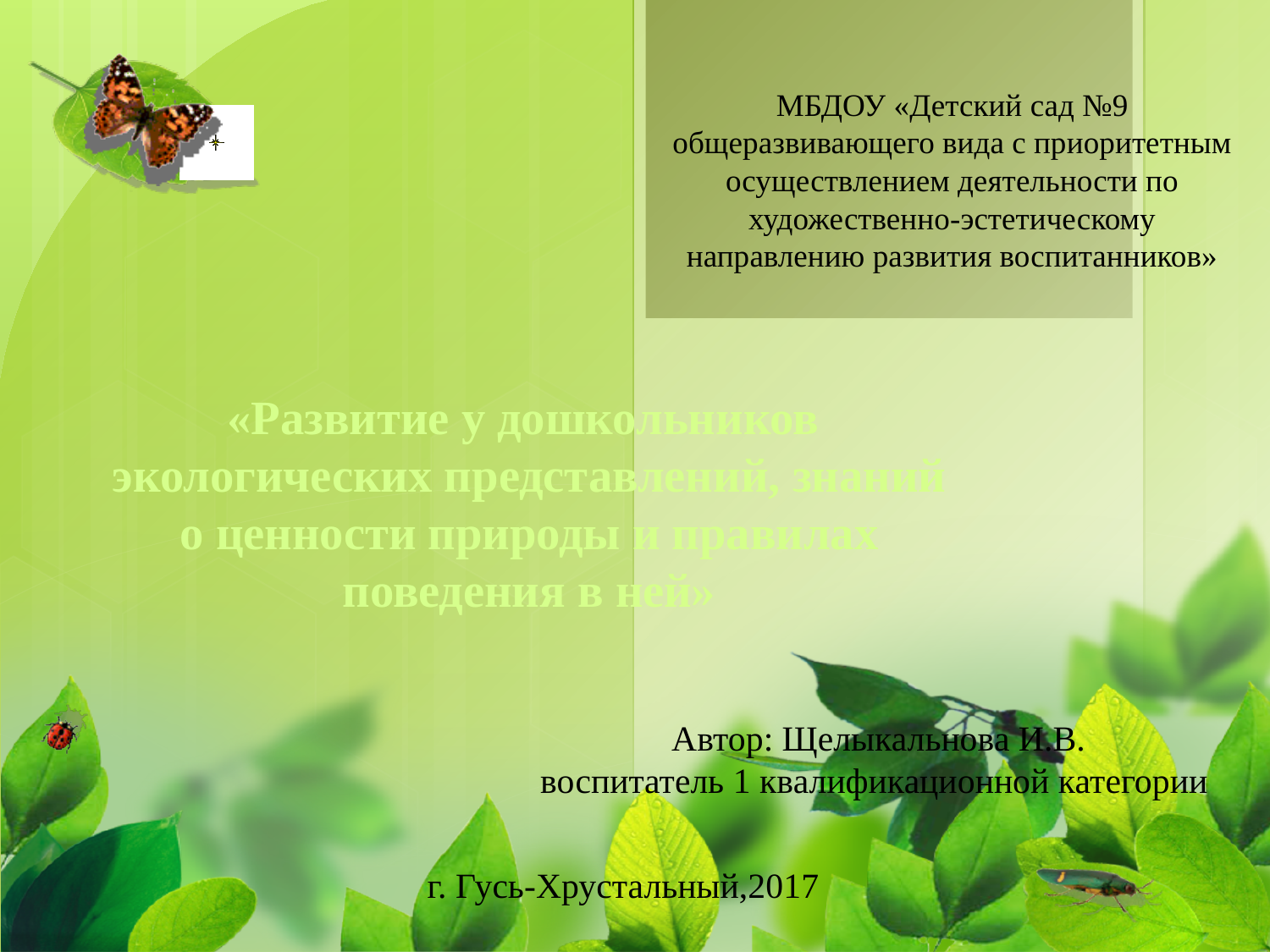

# МБДОУ «Детский сад №9 общеразвивающего вида с приоритетным осуществлением деятельности по художественно-эстетическому направлению развития воспитанников»
«Развитие у дошкольников  экологических представлений, знаний о ценности природы и правилах поведения в ней»

Автор: Щелыкальнова И.В.
воспитатель 1 квалификационной категории
г. Гусь-Хрустальный,2017